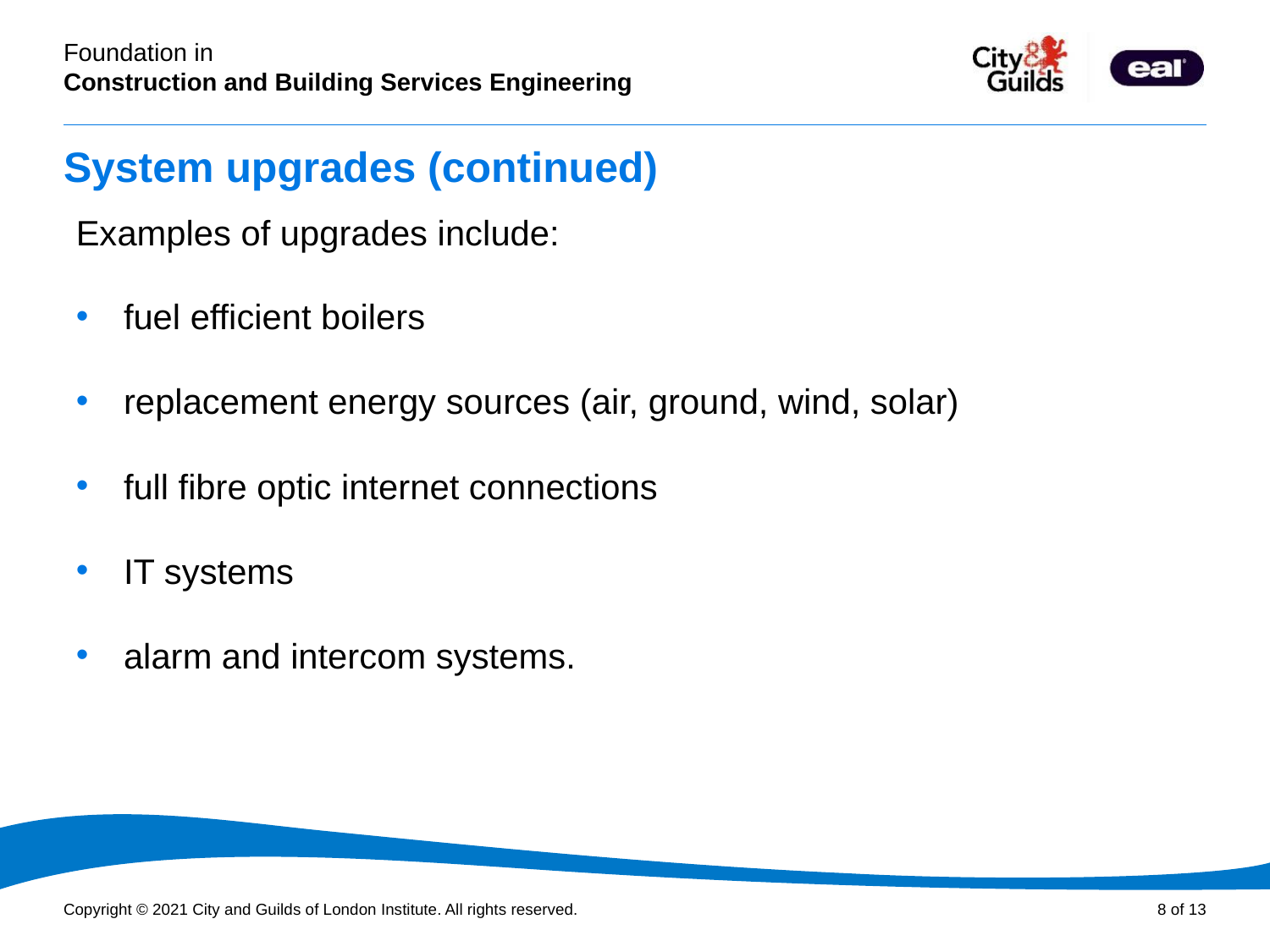

# System upgrades (continued)
Examples of upgrades include:

fuel efficient boilers

replacement energy sources (air, ground, wind, solar)

full fibre optic internet connections

IT systems

alarm and intercom systems.